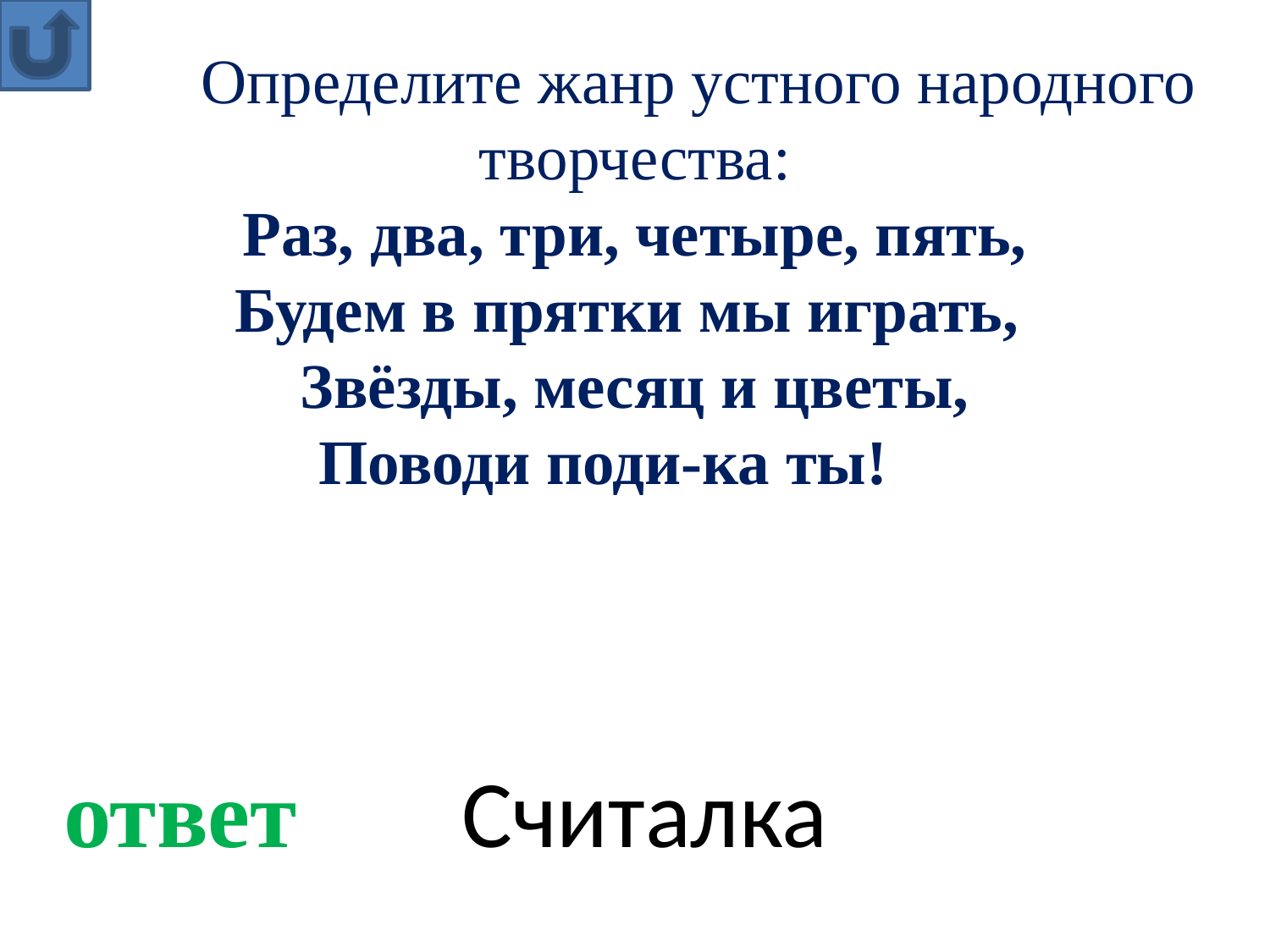

Определите жанр устного народного творчества:
Раз, два, три, четыре, пять,
Будем в прятки мы играть,
Звёзды, месяц и цветы,
Поводи поди-ка ты!
ответ

Считалка